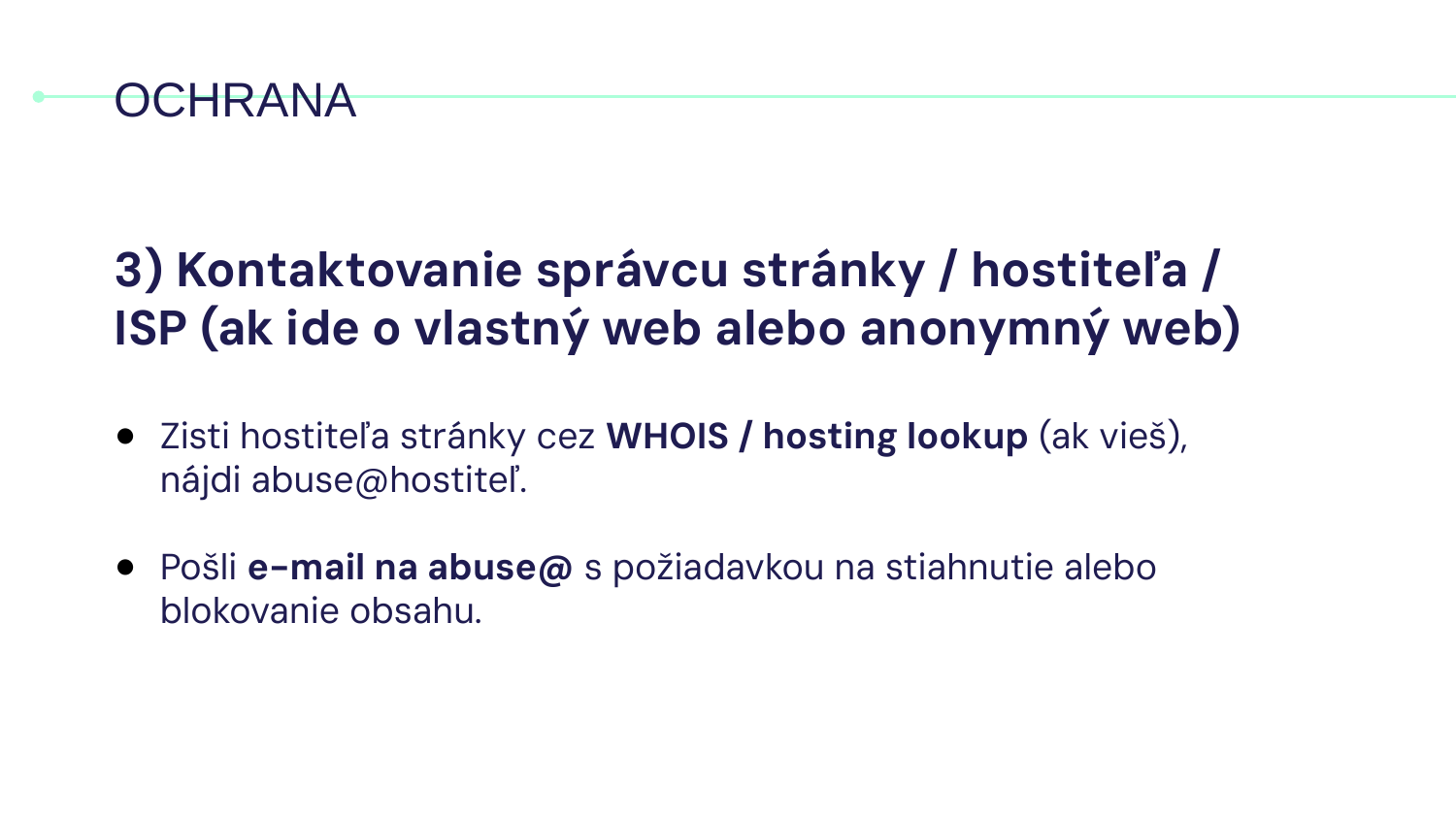

# OCHRANA
3) Kontaktovanie správcu stránky / hostiteľa / ISP (ak ide o vlastný web alebo anonymný web)
Zisti hostiteľa stránky cez WHOIS / hosting lookup (ak vieš), nájdi abuse@hostiteľ.
Pošli e-mail na abuse@ s požiadavkou na stiahnutie alebo blokovanie obsahu.